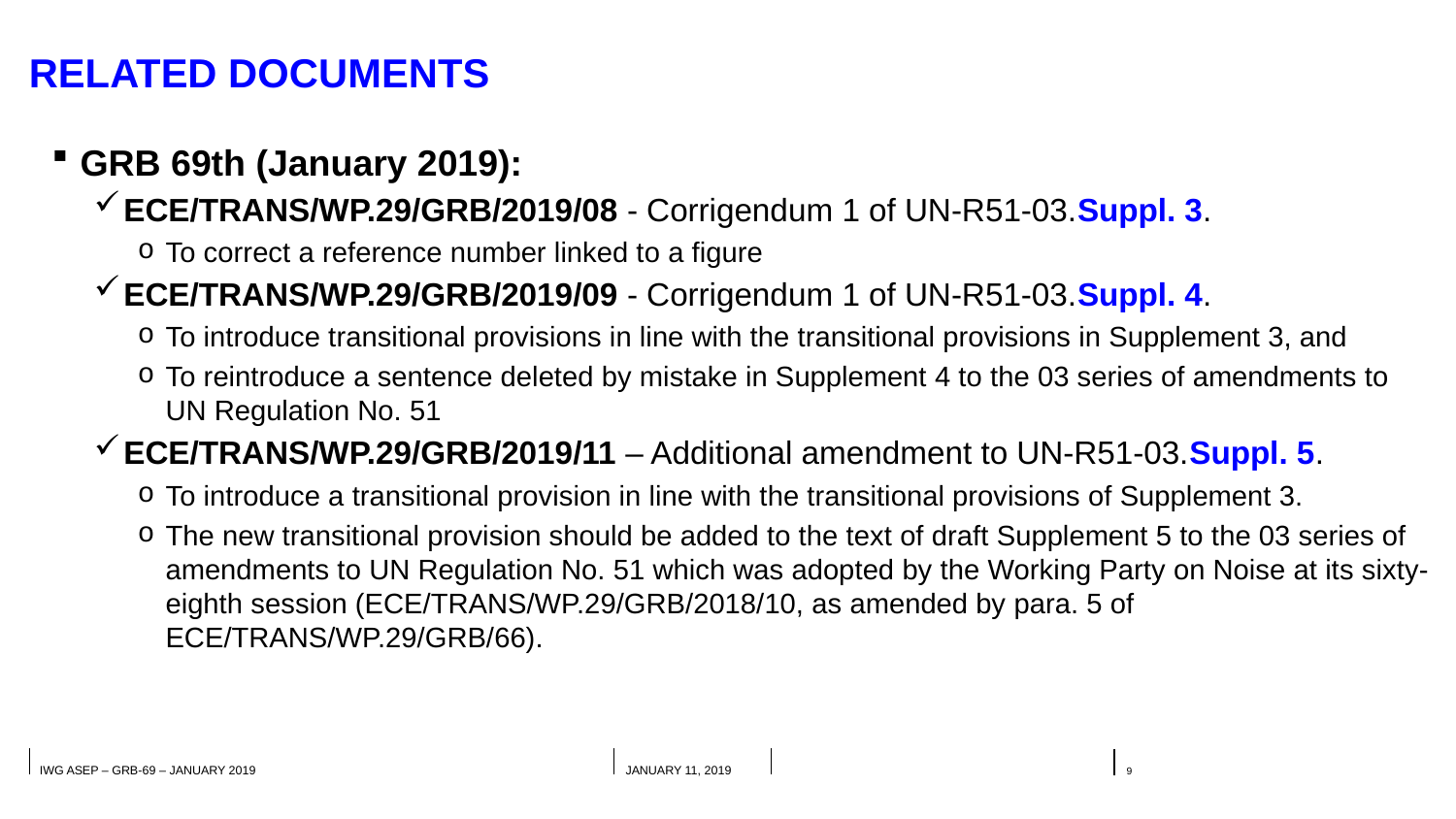

# RELATED DOCUMENTS
GRB 69th (January 2019):
ECE/TRANS/WP.29/GRB/2019/08 - Corrigendum 1 of UN-R51-03.Suppl. 3.
To correct a reference number linked to a figure
ECE/TRANS/WP.29/GRB/2019/09 - Corrigendum 1 of UN-R51-03.Suppl. 4.
To introduce transitional provisions in line with the transitional provisions in Supplement 3, and
To reintroduce a sentence deleted by mistake in Supplement 4 to the 03 series of amendments to UN Regulation No. 51
ECE/TRANS/WP.29/GRB/2019/11 – Additional amendment to UN-R51-03.Suppl. 5.
To introduce a transitional provision in line with the transitional provisions of Supplement 3.
The new transitional provision should be added to the text of draft Supplement 5 to the 03 series of amendments to UN Regulation No. 51 which was adopted by the Working Party on Noise at its sixty-eighth session (ECE/TRANS/WP.29/GRB/2018/10, as amended by para. 5 of ECE/TRANS/WP.29/GRB/66).